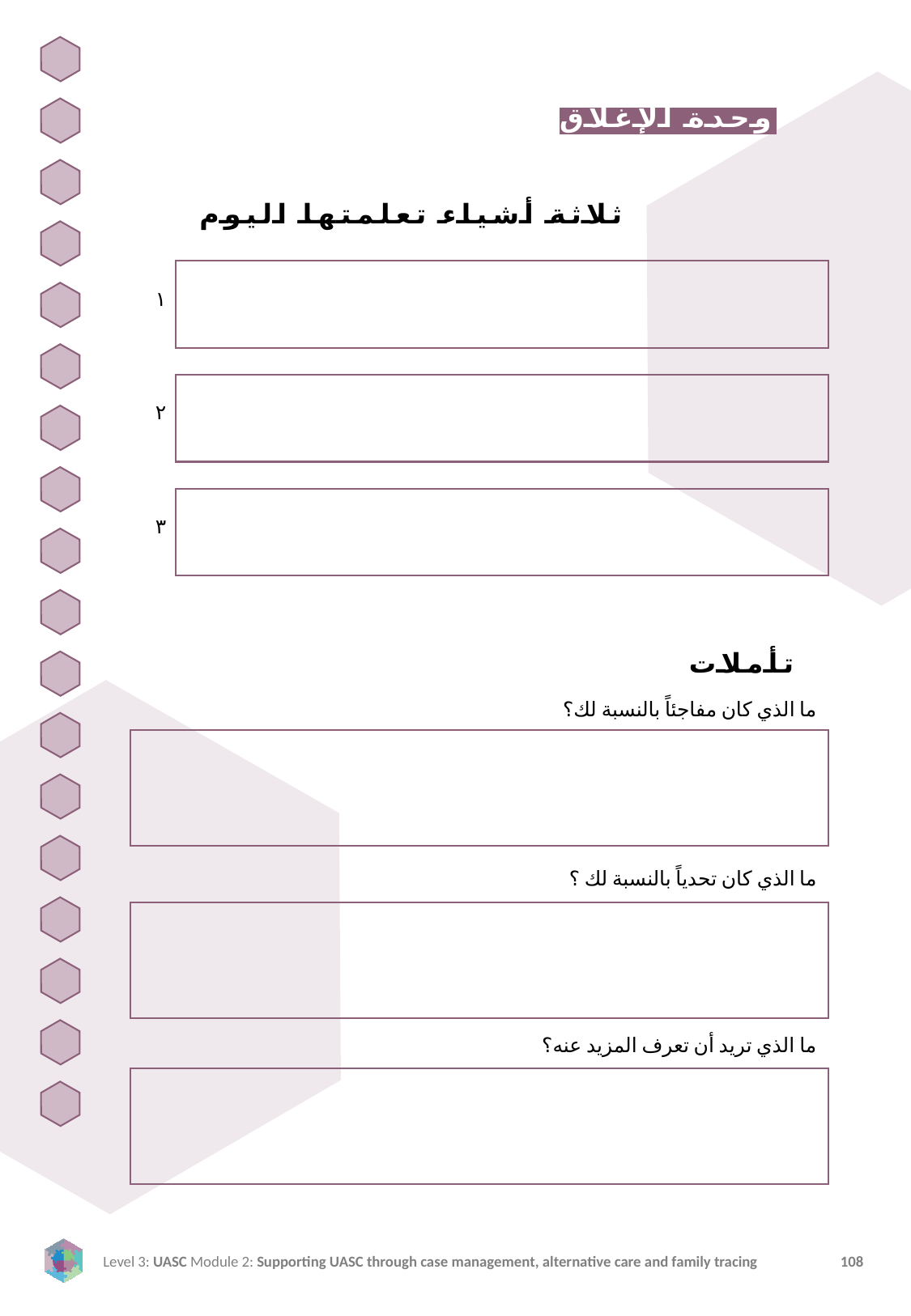

وحدة الإغلاق

ثلاثة أشياء تعلمتها اليوم

١

٢

٣

تأملات

ما الذي كان مفاجئاً بالنسبة لك؟

ما الذي كان تحدياً بالنسبة لك ؟

ما الذي تريد أن تعرف المزيد عنه؟